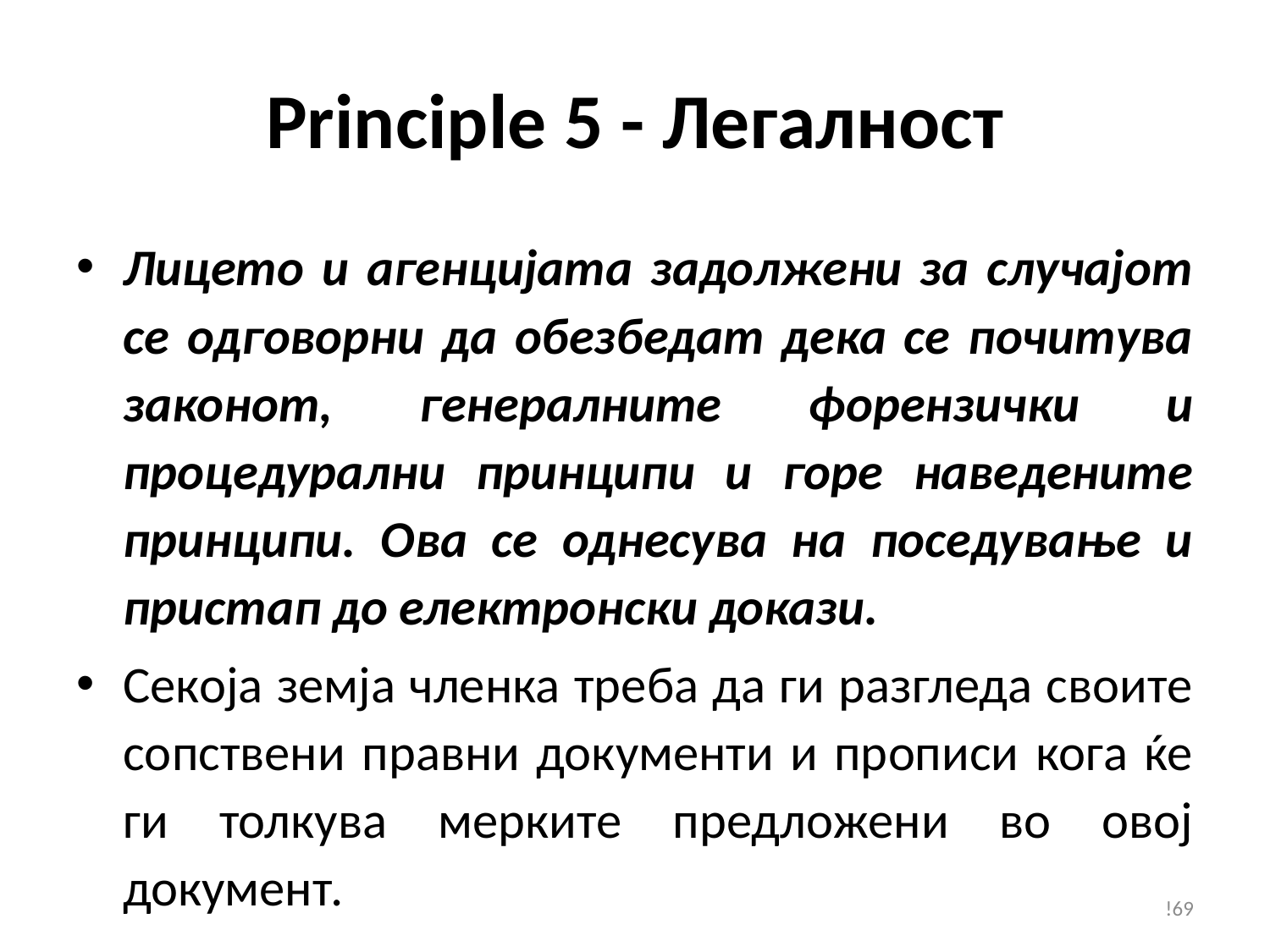

# Principle 5 - Легалност
Лицето и агенцијата задолжени за случајот се одговорни да обезбедат дека се почитува законот, генералните форензички и процедурални принципи и горе наведените принципи. Ова се однесува на поседување и пристап до електронски докази.
Секоја земја членка треба да ги разгледа своите сопствени правни документи и прописи кога ќе ги толкува мерките предложени во овој документ.

!69